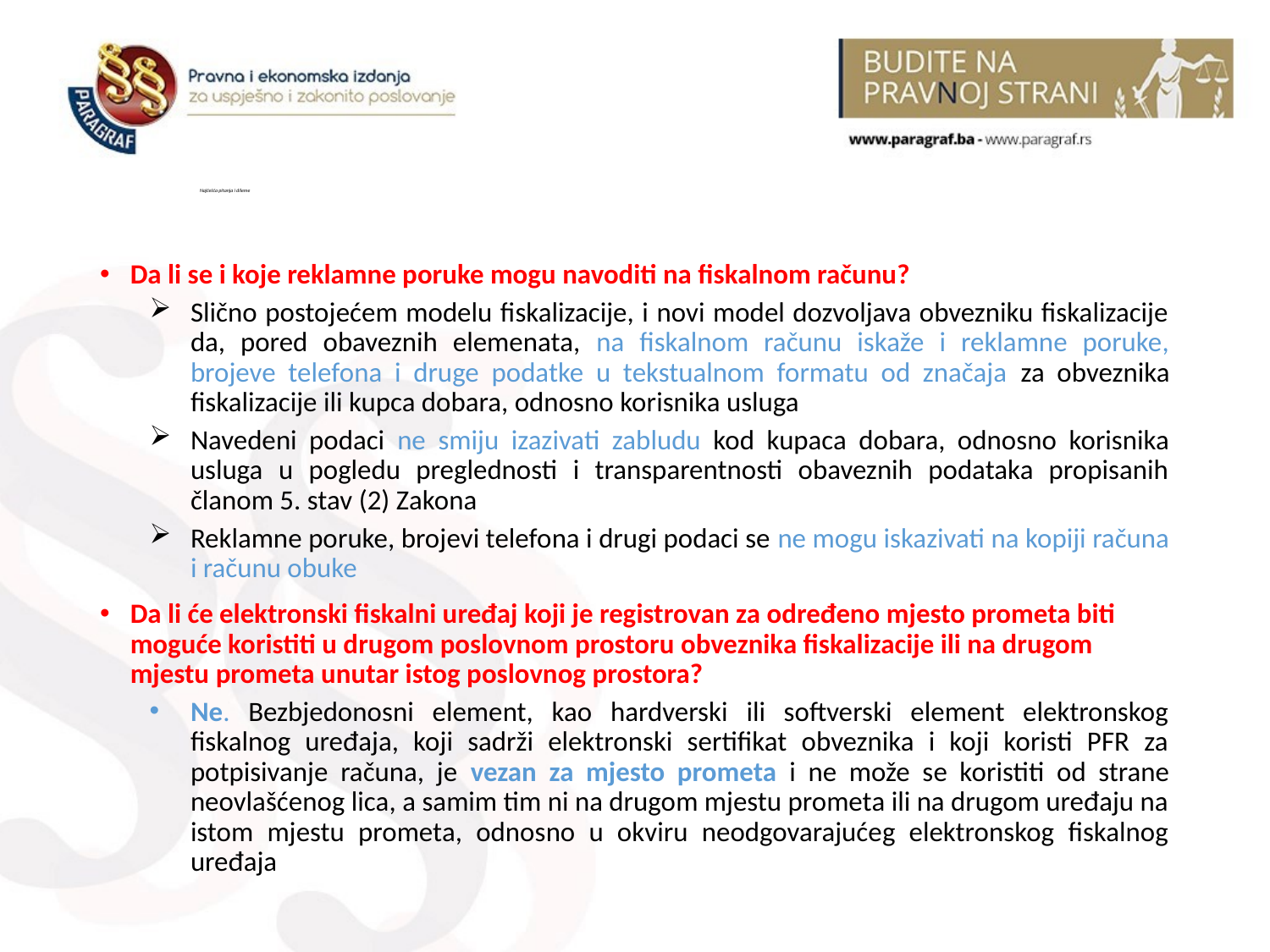

# Najčešća pitanja i dileme
Da li se i koje reklamne poruke mogu navoditi na fiskalnom računu?
Slično postojećem modelu fiskalizacije, i novi model dozvoljava obvezniku fiskalizacije da, pored obaveznih elemenata, na fiskalnom računu iskaže i reklamne poruke, brojeve telefona i druge podatke u tekstualnom formatu od značaja za obveznika fiskalizacije ili kupca dobara, odnosno korisnika usluga
Navedeni podaci ne smiju izazivati zabludu kod kupaca dobara, odnosno korisnika usluga u pogledu preglednosti i transparentnosti obaveznih podataka propisanih članom 5. stav (2) Zakona
Reklamne poruke, brojevi telefona i drugi podaci se ne mogu iskazivati na kopiji računa i računu obuke
Da li će elektronski fiskalni uređaj koji je registrovan za određeno mjesto prometa biti moguće koristiti u drugom poslovnom prostoru obveznika fiskalizacije ili na drugom mjestu prometa unutar istog poslovnog prostora?
Ne. Bezbjedonosni element, kao hardverski ili softverski element elektronskog fiskalnog uređaja, koji sadrži elektronski sertifikat obveznika i koji koristi PFR za potpisivanje računa, je vezan za mjesto prometa i ne može se koristiti od strane neovlašćenog lica, a samim tim ni na drugom mjestu prometa ili na drugom uređaju na istom mjestu prometa, odnosno u okviru neodgovarajućeg elektronskog fiskalnog uređaja